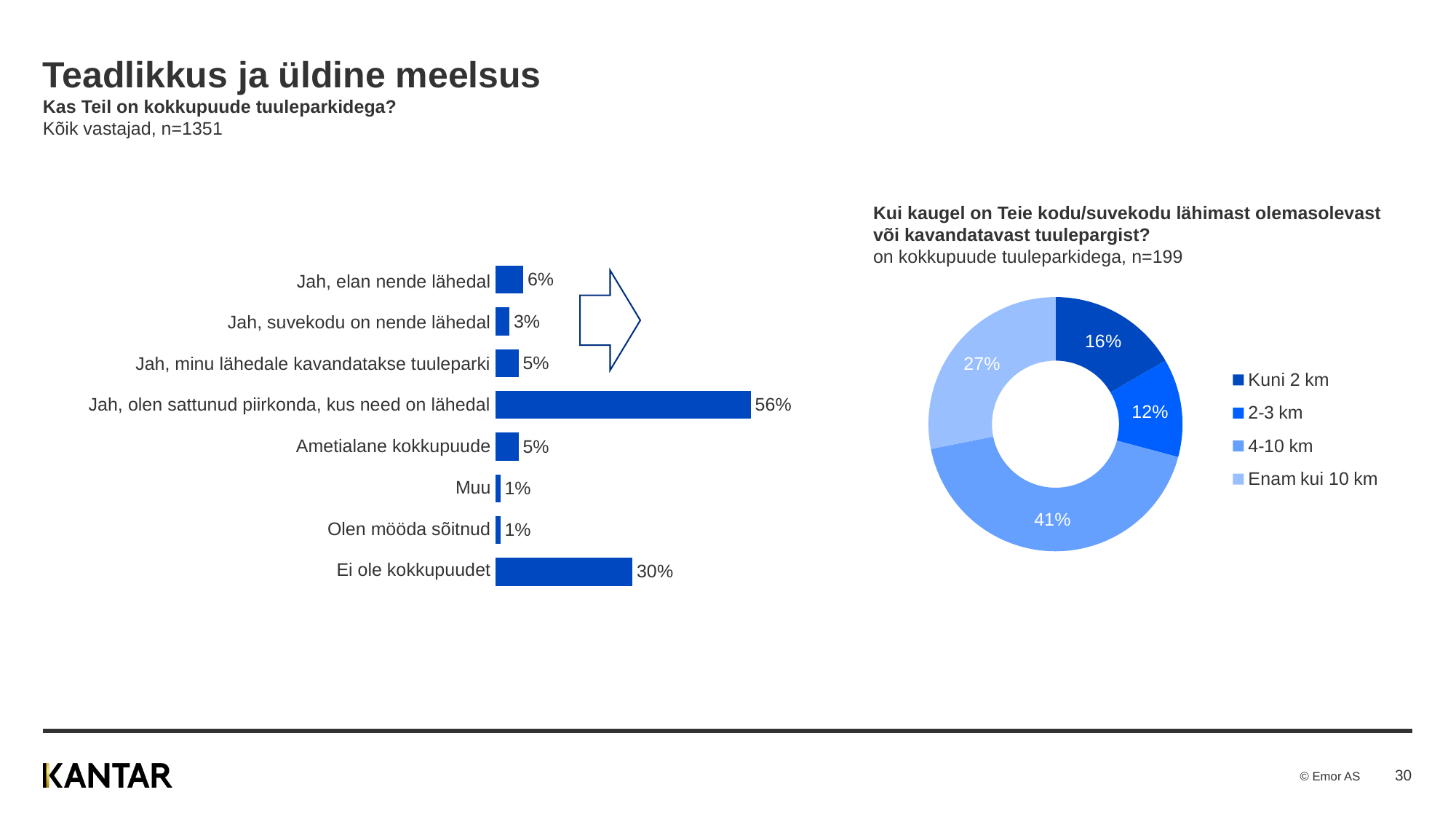

# Teadlikkus ja üldine meelsus Kas Teil on kokkupuude tuuleparkidega? Kõik vastajad, n=1351
Kui kaugel on Teie kodu/suvekodu lähimast olemasolevast või kavandatavast tuulepargist?
on kokkupuude tuuleparkidega, n=199

### Chart

| Category | Sales |
|---|---|
| Kuni 2 km | 16.0 |
| 2-3 km | 12.0 |
| 4-10 km | 41.0 |
| Enam kui 10 km | 27.0 |

### Chart

| Category | Column2 |
|---|---|
| Jah, elan nende lähedal | 6.0 |
| Jah, suvekodu on nende lähedal | 3.0 |
| Jah, minu lähedale kavandatakse tuuleparki | 5.0 |
| Jah, olen sattunud piirkonda, kus need on lähedal | 56.0 |
| Ametialane kokkupuude | 5.0 |
| Muu | 1.0 |
| Olen mööda sõitnud | 1.0 |
| Ei ole kokkupuudet | 30.0 |
| Jah, elan nende lähedal |  |  |
| --- | --- | --- |
| Jah, suvekodu on nende lähedal |  |  |
| Jah, minu lähedale kavandatakse tuuleparki |  |  |
| Jah, olen sattunud piirkonda, kus need on lähedal |  |  |
| Ametialane kokkupuude |  |  |
| Muu |  |  |
| Olen mööda sõitnud |  |  |
| Ei ole kokkupuudet |  |  |

30